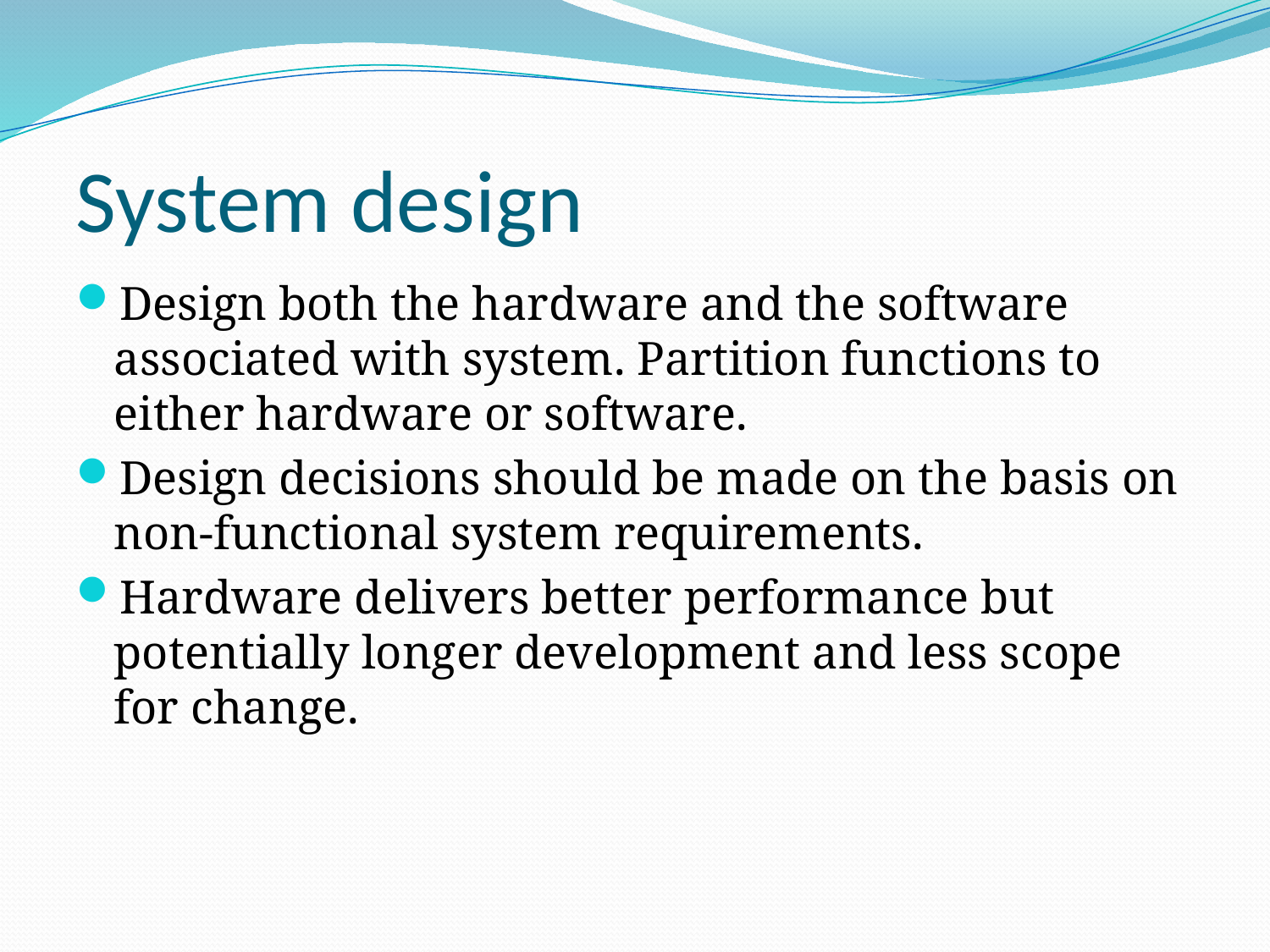

# System design
Design both the hardware and the software associated with system. Partition functions to either hardware or software.
Design decisions should be made on the basis on non-functional system requirements.
Hardware delivers better performance but potentially longer development and less scope for change.